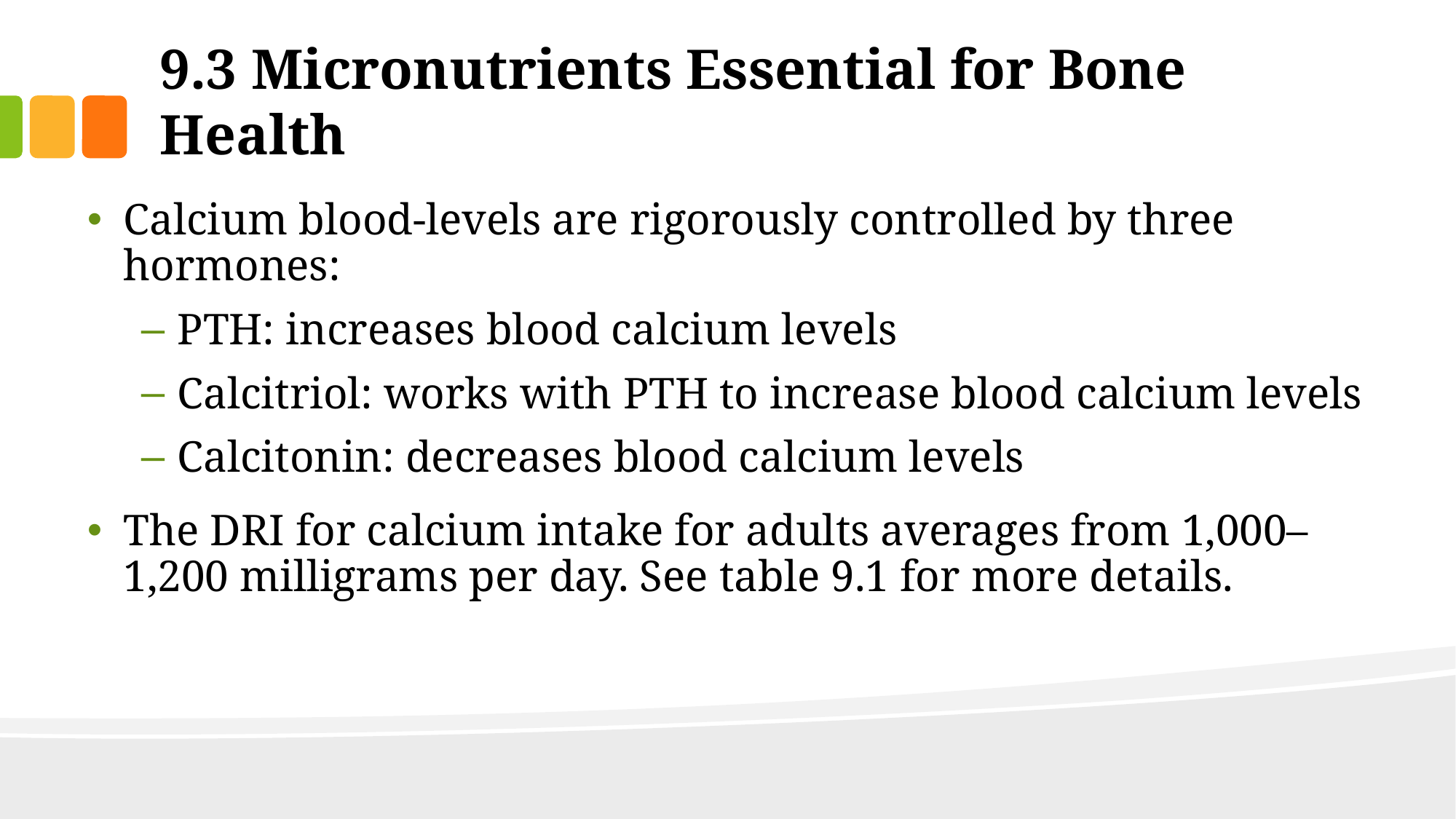

# 9.3 Micronutrients Essential for Bone Health
Calcium blood-levels are rigorously controlled by three hormones:
PTH: increases blood calcium levels
Calcitriol: works with PTH to increase blood calcium levels
Calcitonin: decreases blood calcium levels
The DRI for calcium intake for adults averages from 1,000–1,200 milligrams per day. See table 9.1 for more details.